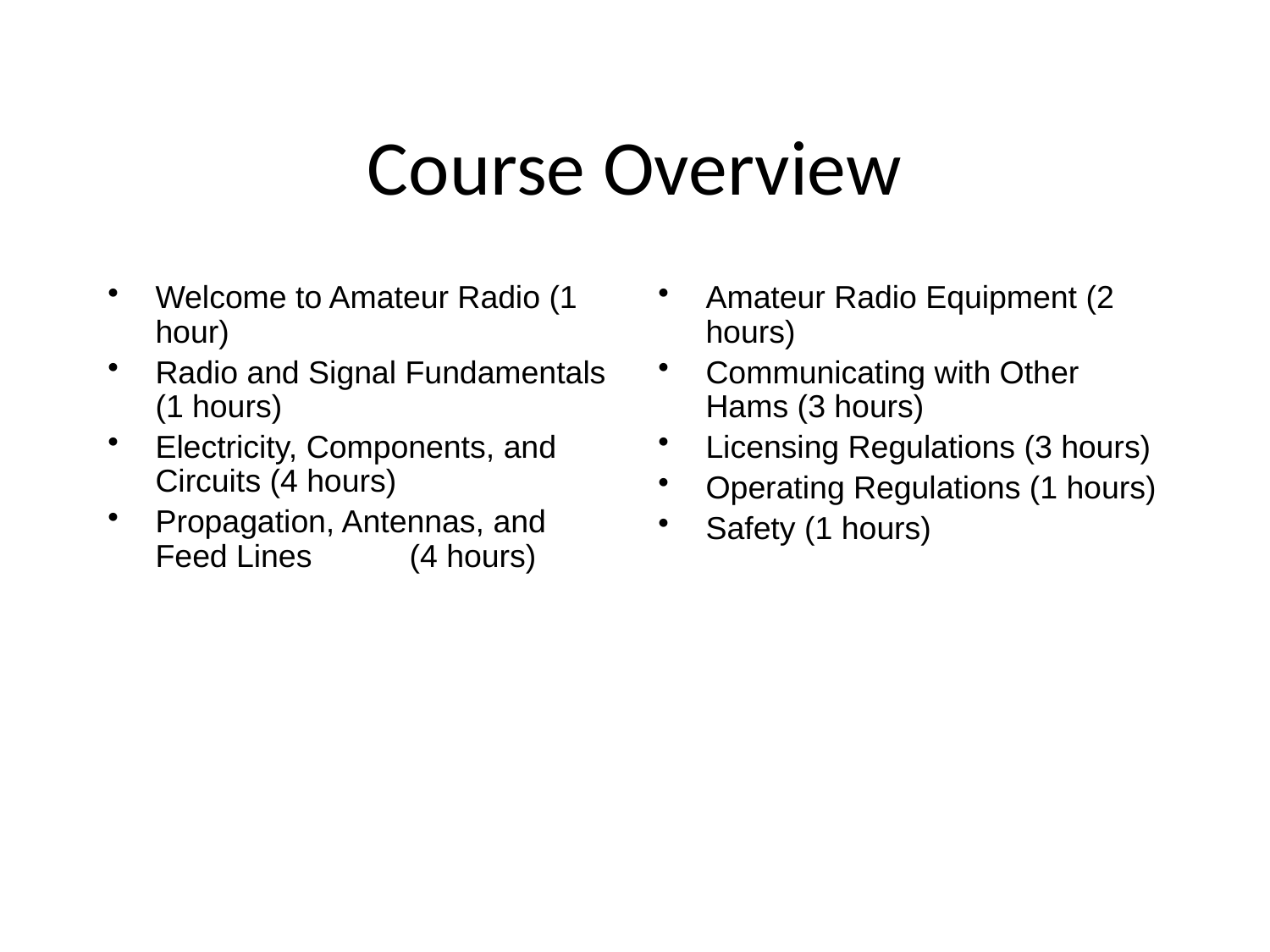

Course Overview
Welcome to Amateur Radio (1 hour)
Radio and Signal Fundamentals (1 hours)
Electricity, Components, and Circuits (4 hours)
Propagation, Antennas, and Feed Lines           (4 hours)

Amateur Radio Equipment (2 hours)
Communicating with Other Hams (3 hours)
Licensing Regulations (3 hours)
Operating Regulations (1 hours)
Safety (1 hours)